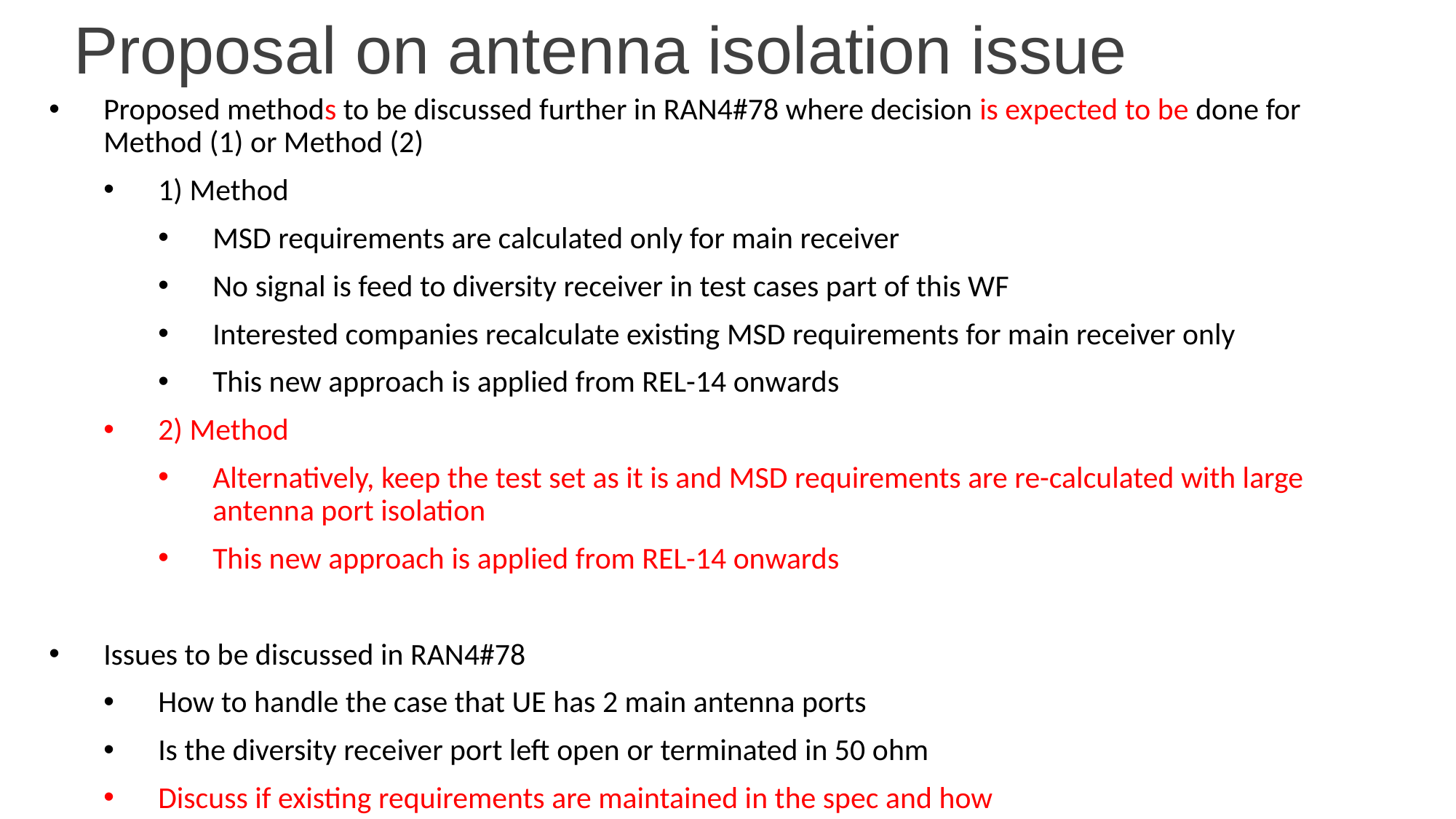

# Proposal on antenna isolation issue
Proposed methods to be discussed further in RAN4#78 where decision is expected to be done for Method (1) or Method (2)
1) Method
MSD requirements are calculated only for main receiver
No signal is feed to diversity receiver in test cases part of this WF
Interested companies recalculate existing MSD requirements for main receiver only
This new approach is applied from REL-14 onwards
2) Method
Alternatively, keep the test set as it is and MSD requirements are re-calculated with large antenna port isolation
This new approach is applied from REL-14 onwards

Issues to be discussed in RAN4#78
How to handle the case that UE has 2 main antenna ports
Is the diversity receiver port left open or terminated in 50 ohm
Discuss if existing requirements are maintained in the spec and how